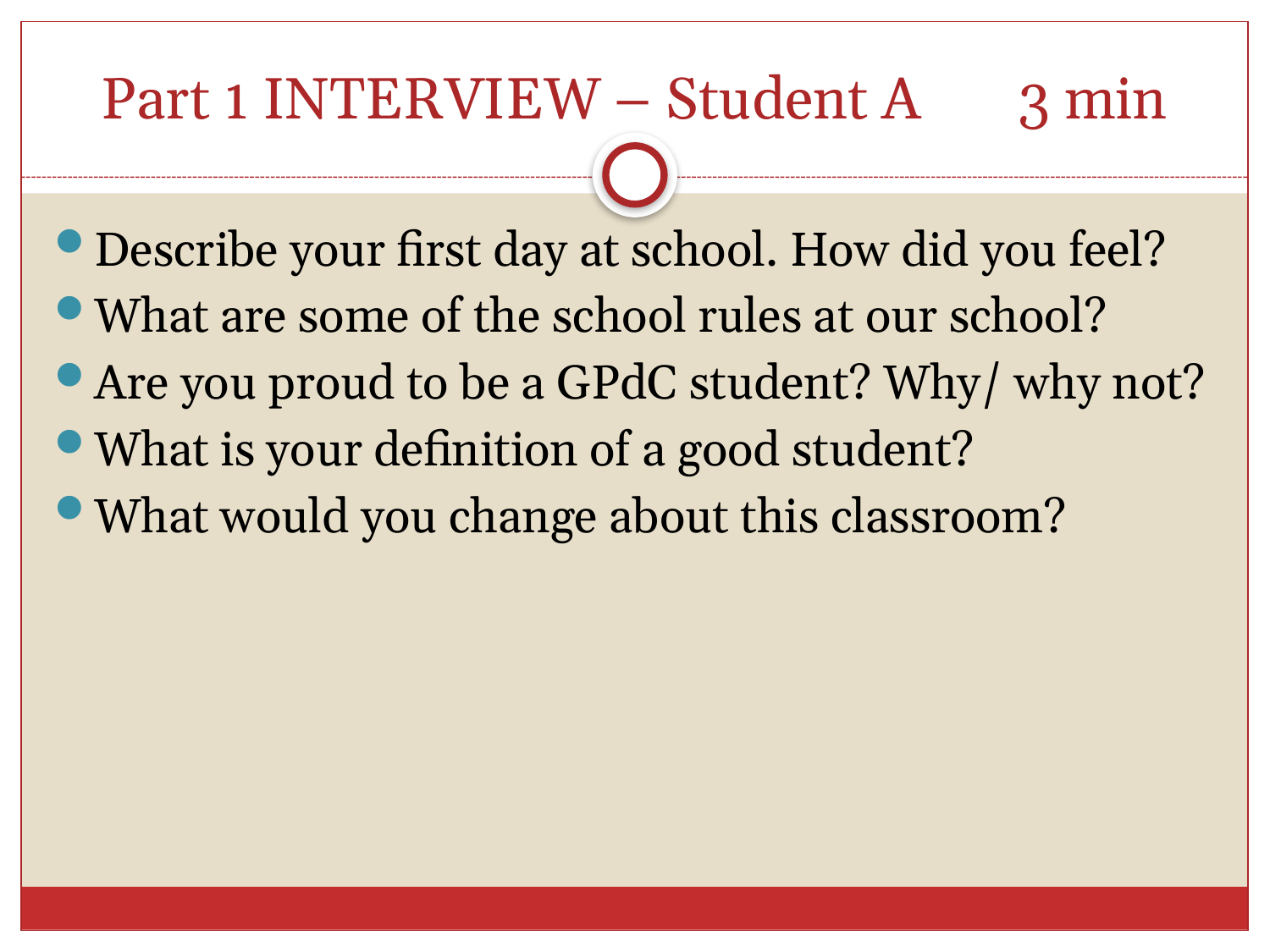

# Part 1 INTERVIEW – Student A       3 min
Describe your first day at school. How did you feel?
What are some of the school rules at our school?
Are you proud to be a GPdC student? Why/ why not?
What is your definition of a good student?
What would you change about this classroom?